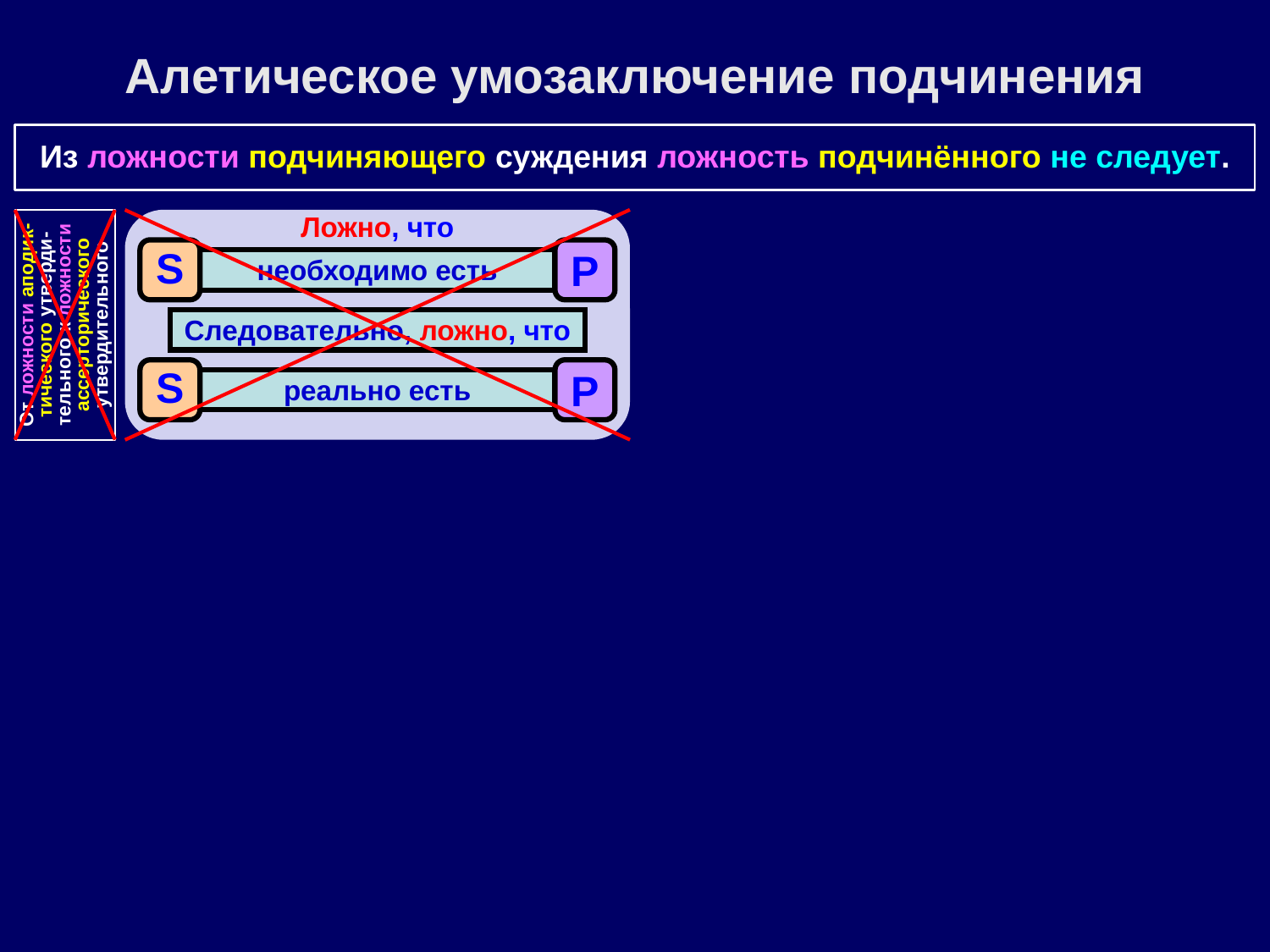

Алетическое умозаключение подчинения
Из ложности подчиняющего суждения ложность подчинённого не следует.
Ложно, что
S
P
необходимо есть
От ложности аподик-тического утверди-тельного к ложности ассерторического утвердительного
Следовательно, ложно, что
S
P
реально есть